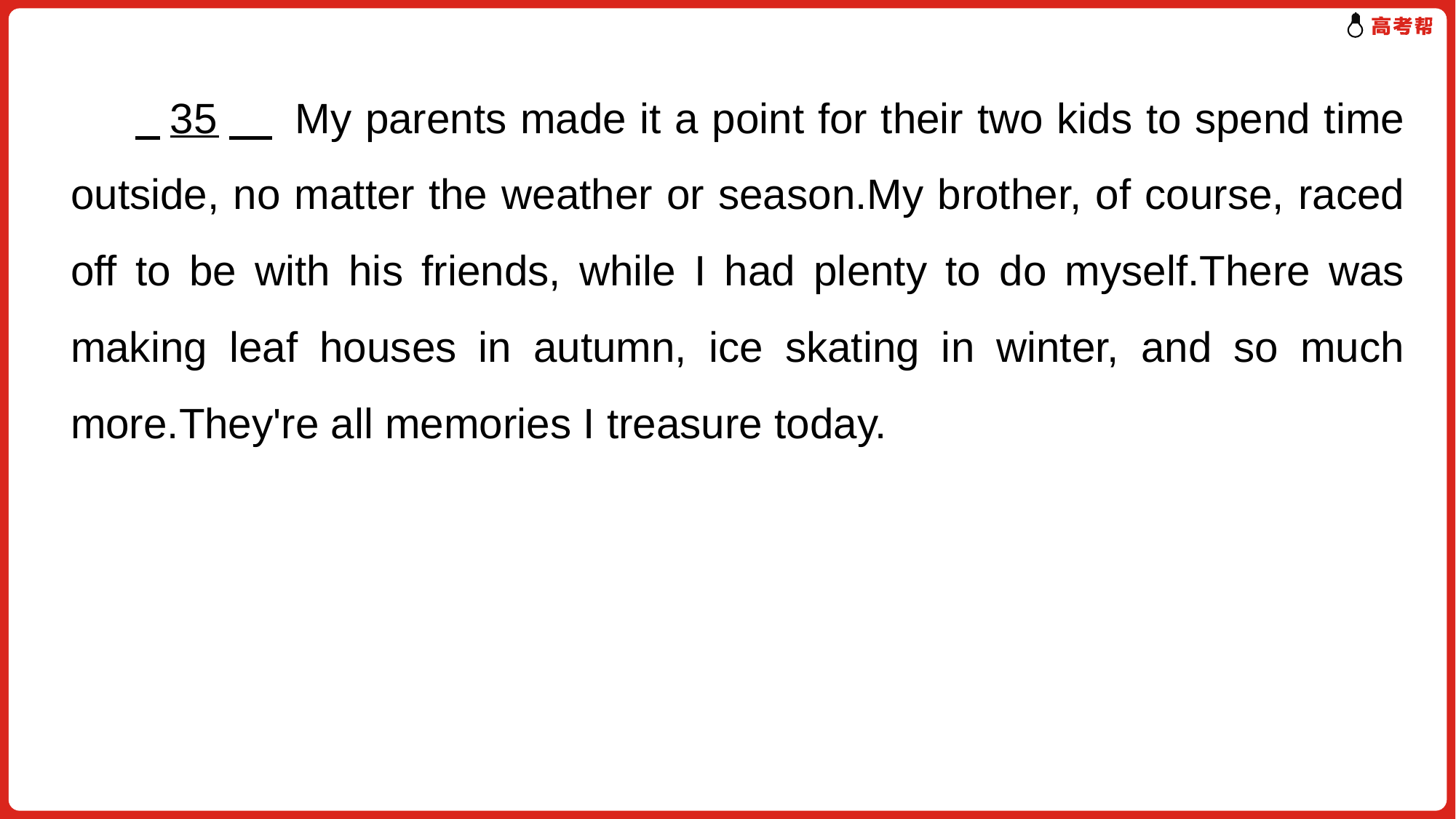

35　 My parents made it a point for their two kids to spend time outside, no matter the weather or season.My brother, of course, raced off to be with his friends, while I had plenty to do myself.There was making leaf houses in autumn, ice skating in winter, and so much more.They're all memories I treasure today.